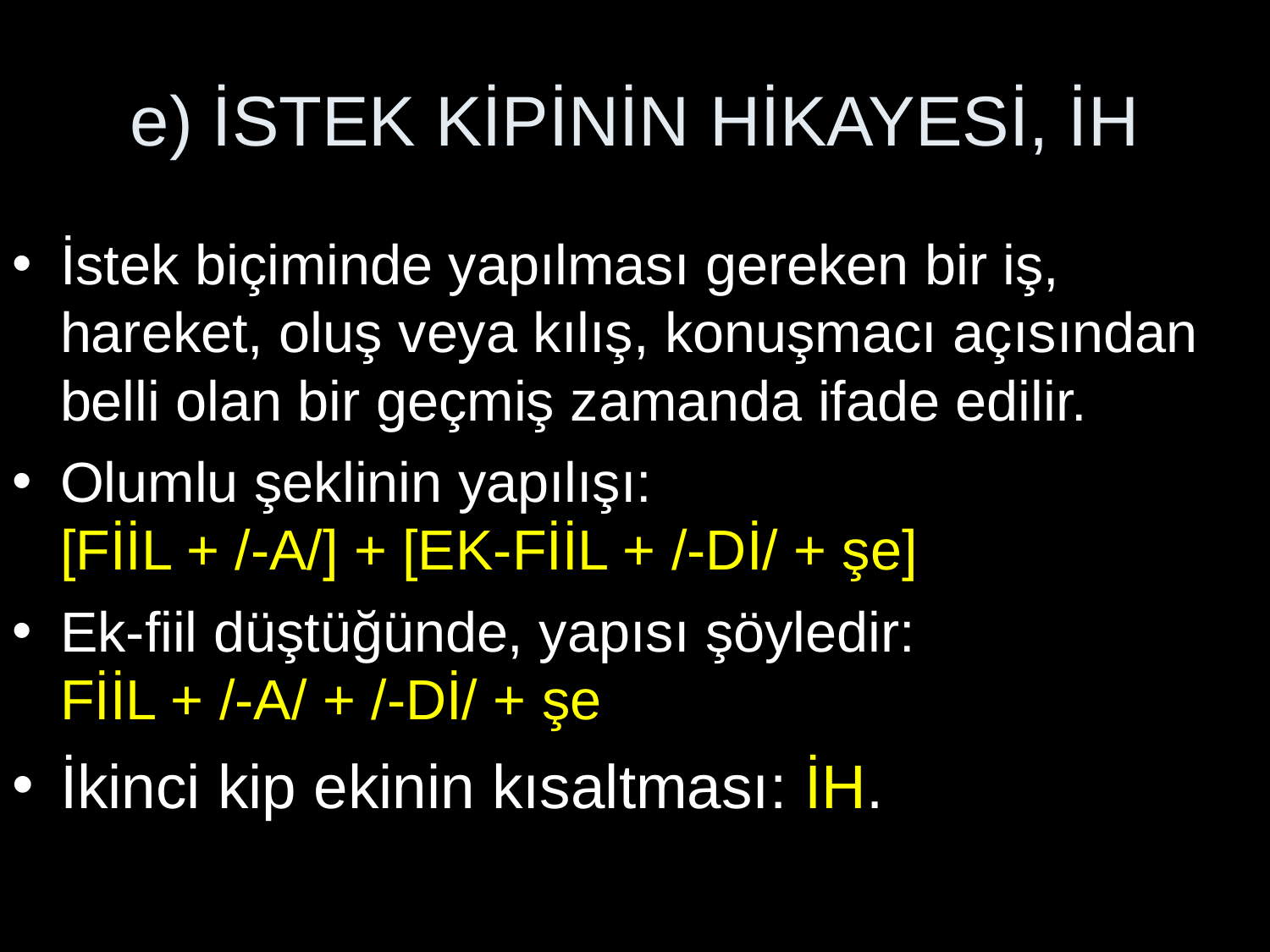

# e) İSTEK KİPİNİN HİKAYESİ, İH
İstek biçiminde yapılması gereken bir iş, hareket, oluş veya kılış, konuşmacı açısından belli olan bir geçmiş zamanda ifade edilir.
Olumlu şeklinin yapılışı:
[FİİL + /-A/] + [EK-FİİL + /-Dİ/ + şe]
Ek-fiil düştüğünde, yapısı şöyledir:
FİİL + /-A/ + /-Dİ/ + şe
İkinci kip ekinin kısaltması: İH.